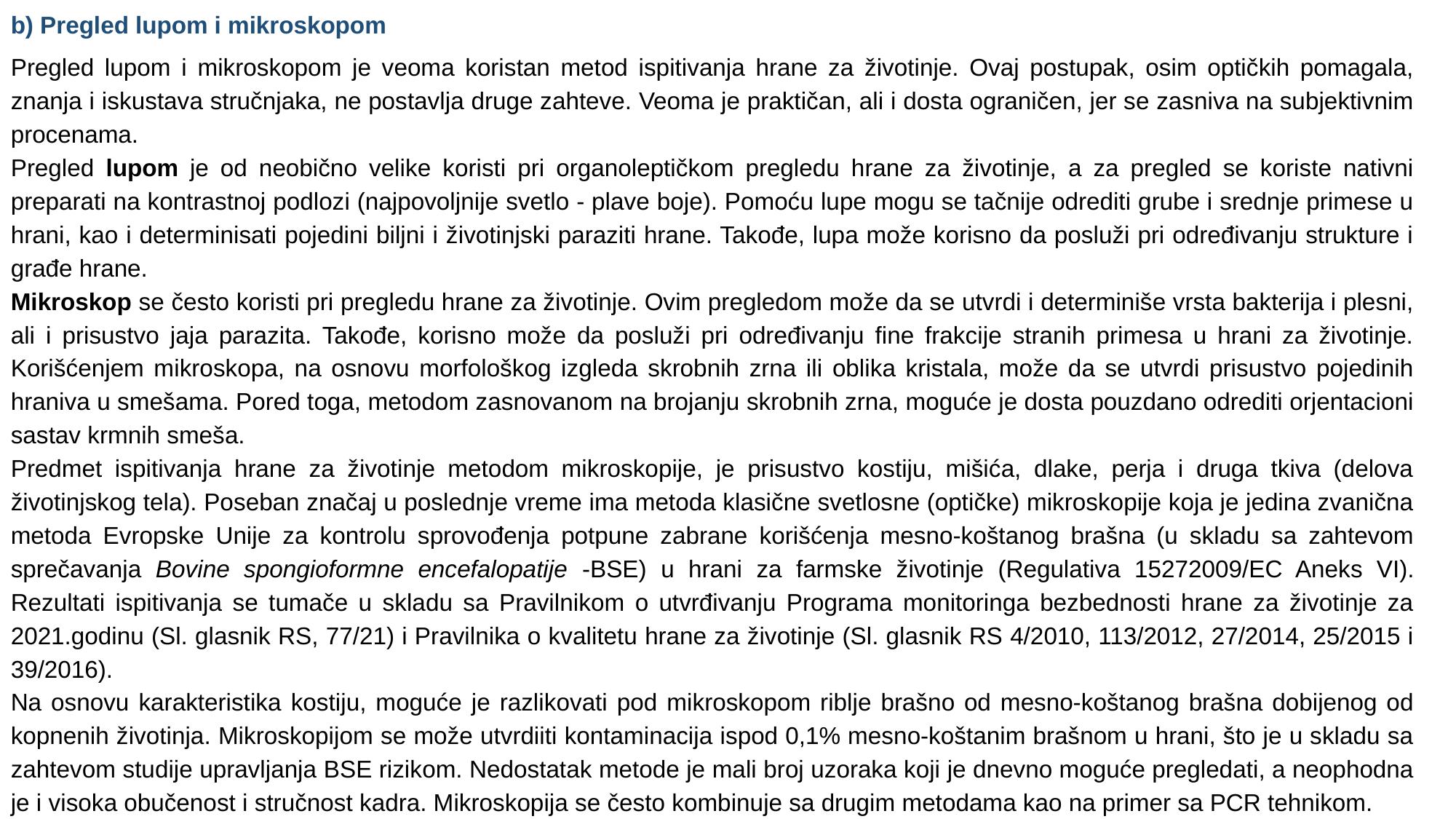

b) Pregled lupom i mikroskopom
Pregled lupom i mikroskopom je veoma koristan metod ispitivanja hrane za životinje. Ovaj postupak, osim optičkih pomagala, znanja i iskustava stručnjaka, ne postavlja druge zahteve. Veoma je praktičan, ali i dosta ograničen, jer se zasniva na subjektivnim procenama.
Pregled lupom je od neobično velike koristi pri organoleptičkom pregledu hrane za životinje, a za pregled se koriste nativni preparati na kontrastnoj podlozi (najpovoljnije svetlo - plave boje). Pomoću lupe mogu se tačnije odrediti grube i srednje primese u hrani, kao i determinisati pojedini biljni i životinjski paraziti hrane. Takođe, lupa može korisno da posluži pri određivanju strukture i građe hrane.
Mikroskop se često koristi pri pregledu hrane za životinje. Ovim pregledom može da se utvrdi i determiniše vrsta bakterija i plesni, ali i prisustvo jaja parazita. Takođe, korisno može da posluži pri određivanju fine frakcije stranih primesa u hrani za životinje. Korišćenjem mikroskopa, na osnovu morfološkog izgleda skrobnih zrna ili oblika kristala, može da se utvrdi prisustvo pojedinih hraniva u smešama. Pored toga, metodom zasnovanom na brojanju skrobnih zrna, moguće je dosta pouzdano odrediti orjentacioni sastav krmnih smeša.
Predmet ispitivanja hrane za životinje metodom mikroskopije, je prisustvo kostiju, mišića, dlake, perja i druga tkiva (delova životinjskog tela). Poseban značaj u poslednje vreme ima metoda klasične svetlosne (optičke) mikroskopije koja je jedina zvanična metoda Evropske Unije za kontrolu sprovođenja potpune zabrane korišćenja mesno-koštanog brašna (u skladu sa zahtevom sprečavanja Bovine spongioformne encefalopatije -BSE) u hrani za farmske životinje (Regulativa 15272009/EC Aneks VI). Rezultati ispitivanja se tumače u skladu sa Pravilnikom o utvrđivanju Programa monitoringa bezbednosti hrane za životinje za 2021.godinu (Sl. glasnik RS, 77/21) i Pravilnika o kvalitetu hrane za životinje (Sl. glasnik RS 4/2010, 113/2012, 27/2014, 25/2015 i 39/2016).
Na osnovu karakteristika kostiju, moguće je razlikovati pod mikroskopom riblje brašno od mesno-koštanog brašna dobijenog od kopnenih životinja. Mikroskopijom se može utvrdiiti kontaminacija ispod 0,1% mesno-koštanim brašnom u hrani, što je u skladu sa zahtevom studije upravljanja BSE rizikom. Nedostatak metode je mali broj uzoraka koji je dnevno moguće pregledati, a neophodna je i visoka obučenost i stručnost kadra. Mikroskopija se često kombinuje sa drugim metodama kao na primer sa PCR tehnikom.